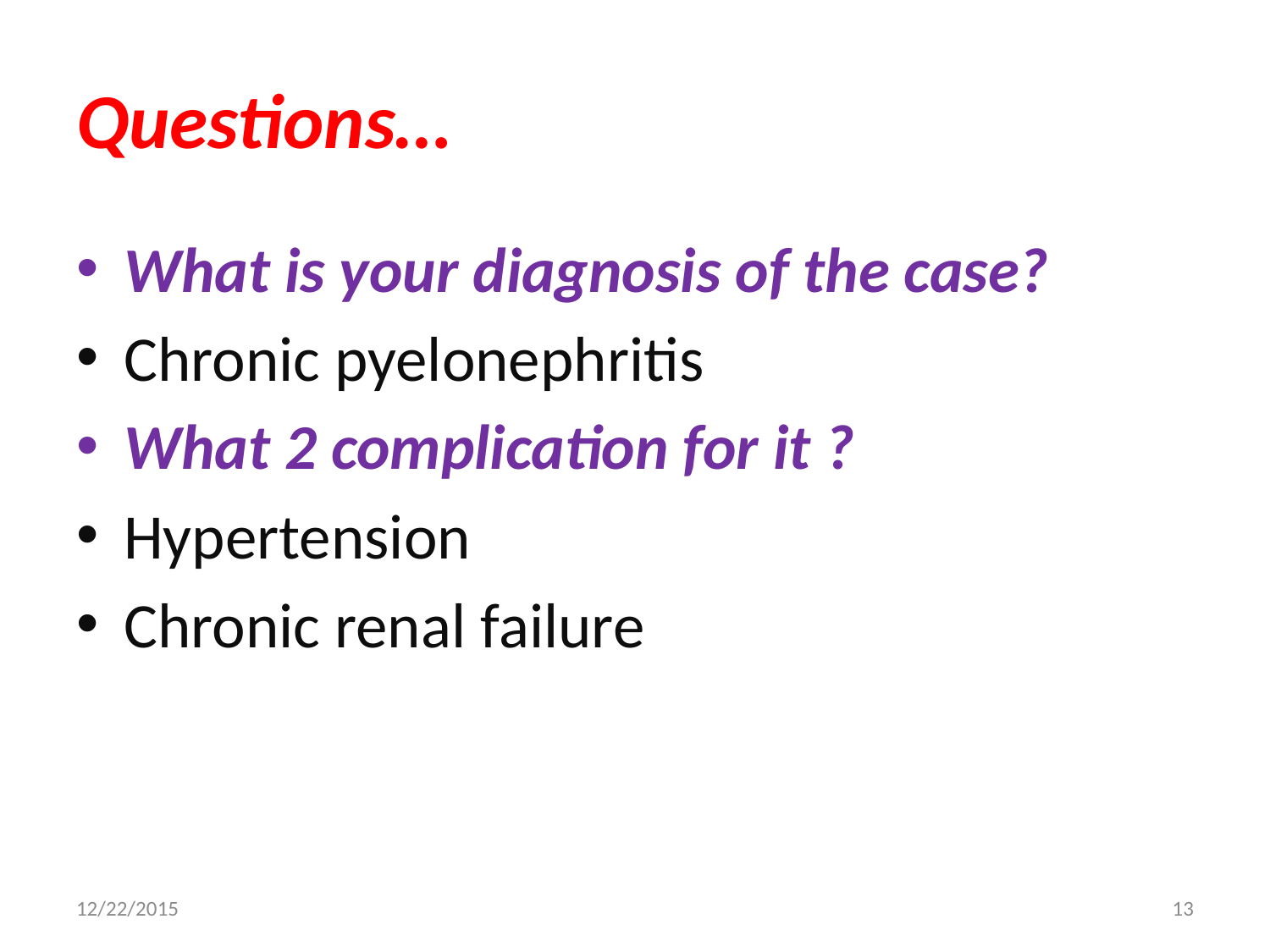

# Questions…
What is your diagnosis of the case?
Chronic pyelonephritis
What 2 complication for it ?
Hypertension
Chronic renal failure
12/22/2015
13